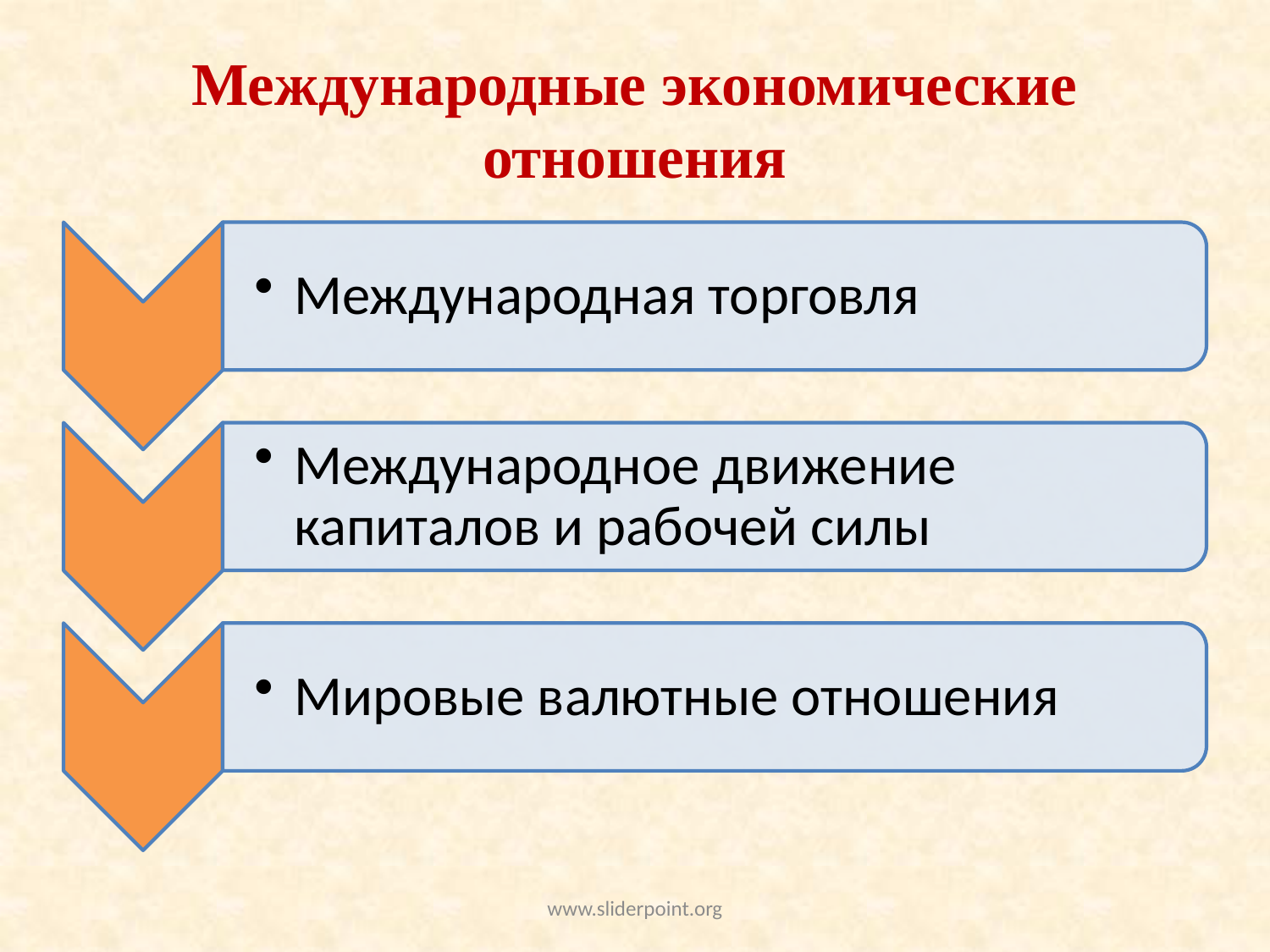

# Международные экономические отношения

Международная торговля

Международное движение капиталов и рабочей силы

Мировые валютные отношения
www.sliderpoint.org